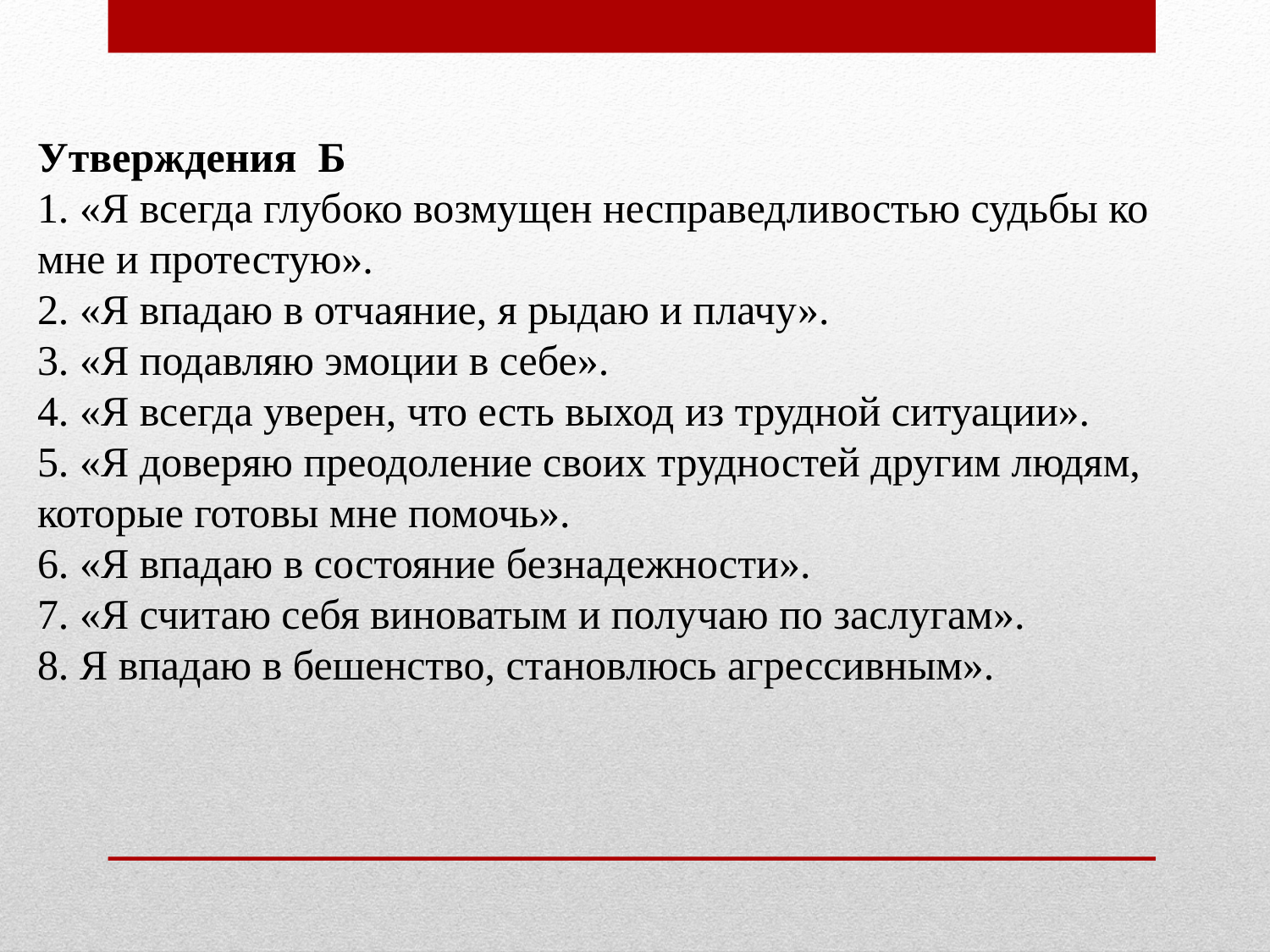

Утверждения  Б
1. «Я всегда глубоко возмущен несправедливостью судьбы ко мне и протестую».
2. «Я впадаю в отчаяние, я рыдаю и плачу».
3. «Я подавляю эмоции в себе».
4. «Я всегда уверен, что есть выход из трудной ситуации».
5. «Я доверяю преодоление своих трудностей другим людям, которые готовы мне помочь».
6. «Я впадаю в состояние безнадежности».
7. «Я считаю себя виноватым и получаю по заслугам».
8. Я впадаю в бешенство, становлюсь агрессивным».